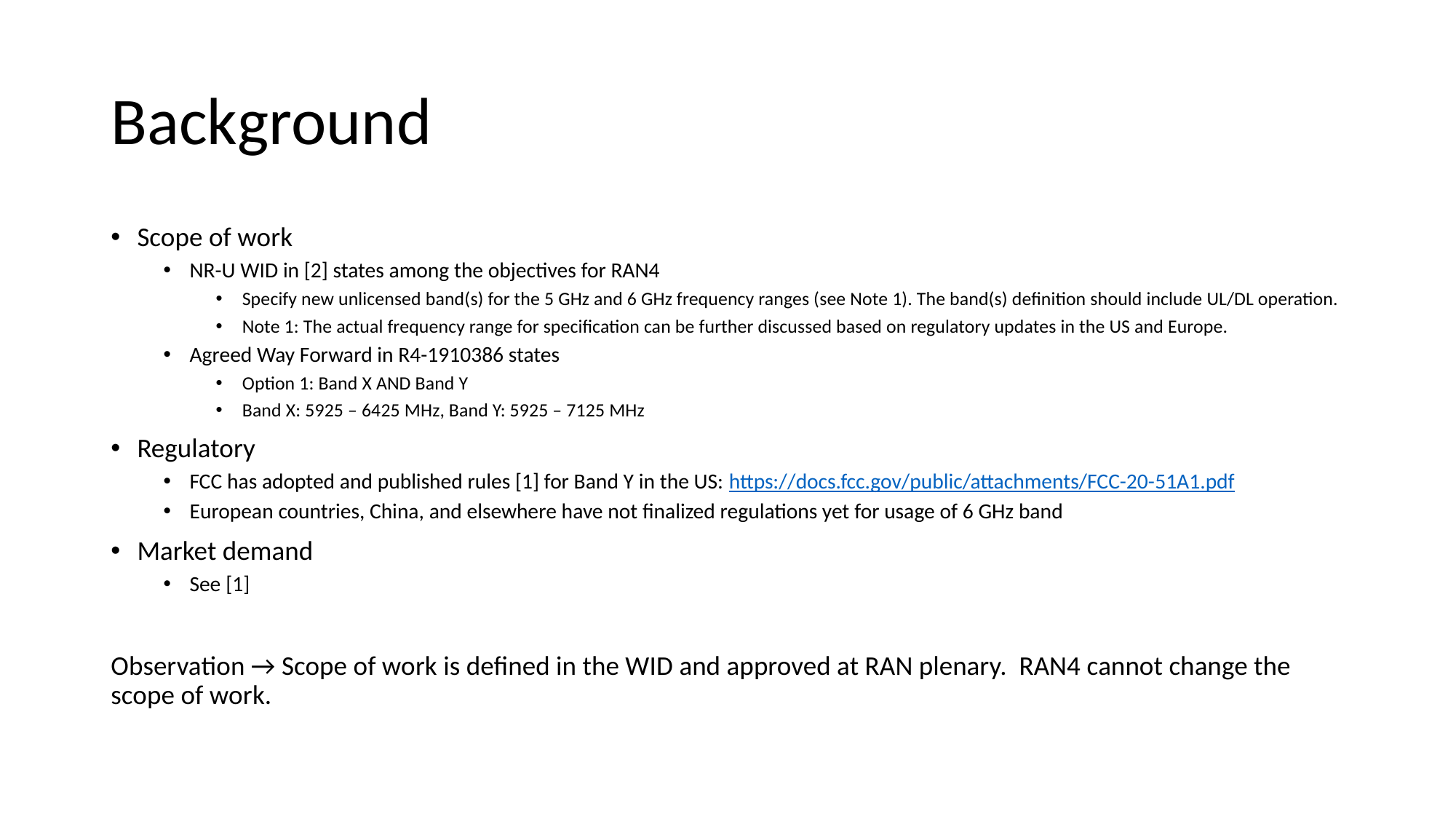

# Background
Scope of work
NR-U WID in [2] states among the objectives for RAN4
Specify new unlicensed band(s) for the 5 GHz and 6 GHz frequency ranges (see Note 1). The band(s) definition should include UL/DL operation.
Note 1: The actual frequency range for specification can be further discussed based on regulatory updates in the US and Europe.
Agreed Way Forward in R4-1910386 states
Option 1: Band X AND Band Y
Band X: 5925 – 6425 MHz, Band Y: 5925 – 7125 MHz
Regulatory
FCC has adopted and published rules [1] for Band Y in the US: https://docs.fcc.gov/public/attachments/FCC-20-51A1.pdf
European countries, China, and elsewhere have not finalized regulations yet for usage of 6 GHz band
Market demand
See [1]

Observation → Scope of work is defined in the WID and approved at RAN plenary.  RAN4 cannot change the scope of work.